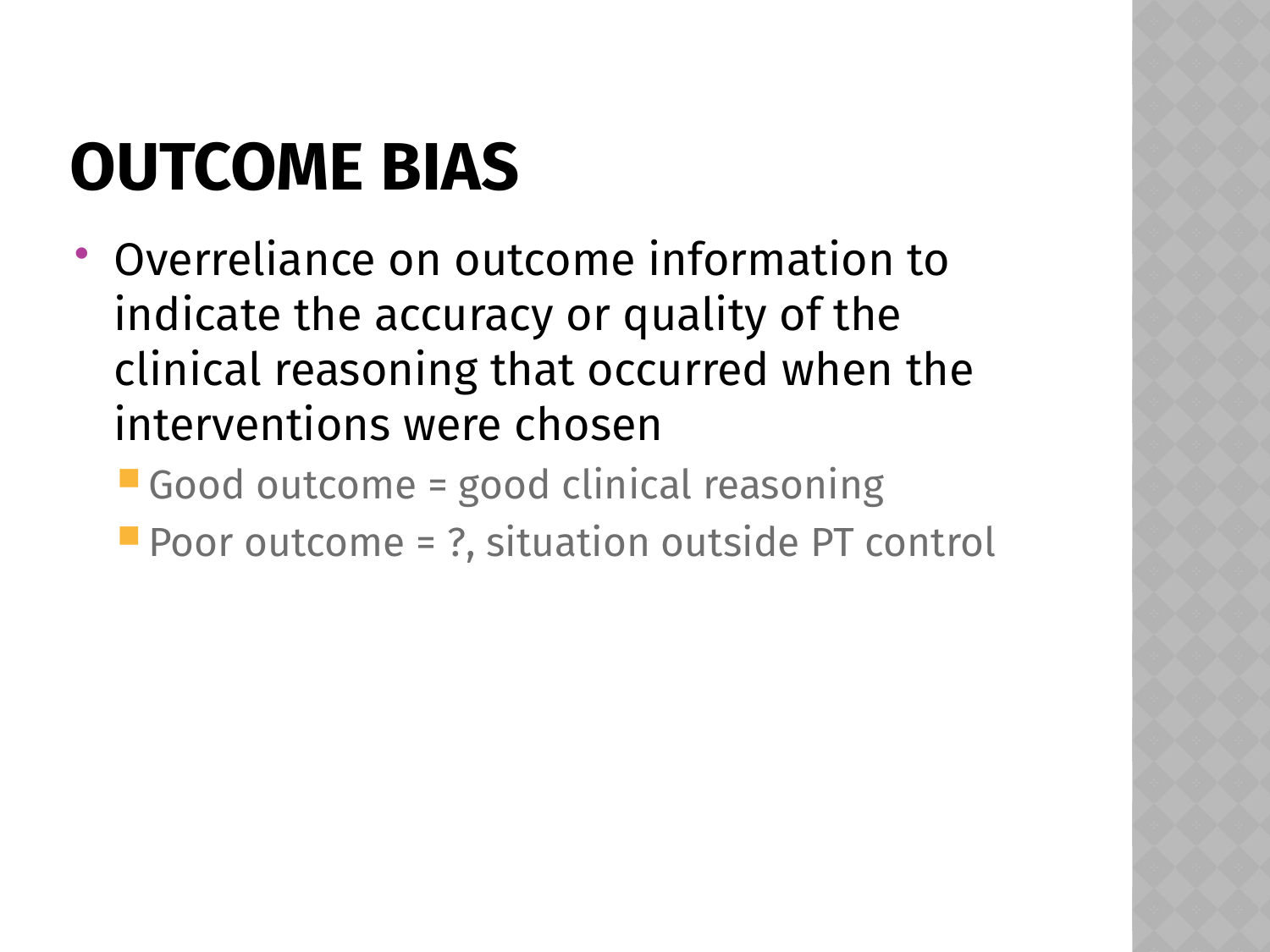

# Outcome Bias
Overreliance on outcome information to indicate the accuracy or quality of the clinical reasoning that occurred when the interventions were chosen
Good outcome = good clinical reasoning
Poor outcome = ?, situation outside PT control